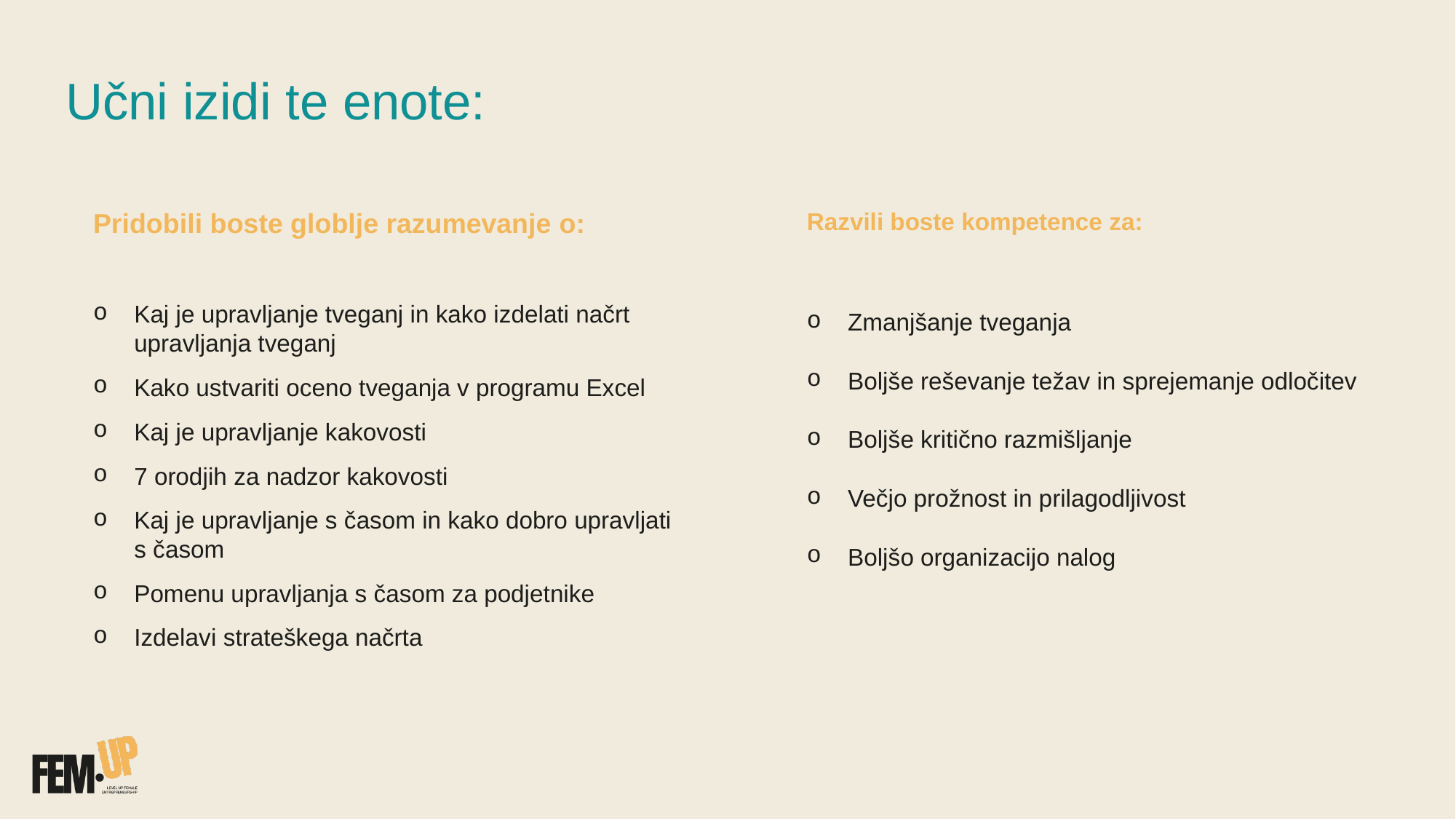

# Učni izidi te enote:
Pridobili boste globlje razumevanje o:

Kaj je upravljanje tveganj in kako izdelati načrt upravljanja tveganj
Kako ustvariti oceno tveganja v programu Excel
Kaj je upravljanje kakovosti
7 orodjih za nadzor kakovosti
Kaj je upravljanje s časom in kako dobro upravljati s časom
Pomenu upravljanja s časom za podjetnike
Izdelavi strateškega načrta
Razvili boste kompetence za:

Zmanjšanje tveganja
Boljše reševanje težav in sprejemanje odločitev
Boljše kritično razmišljanje
Večjo prožnost in prilagodljivost
Boljšo organizacijo nalog